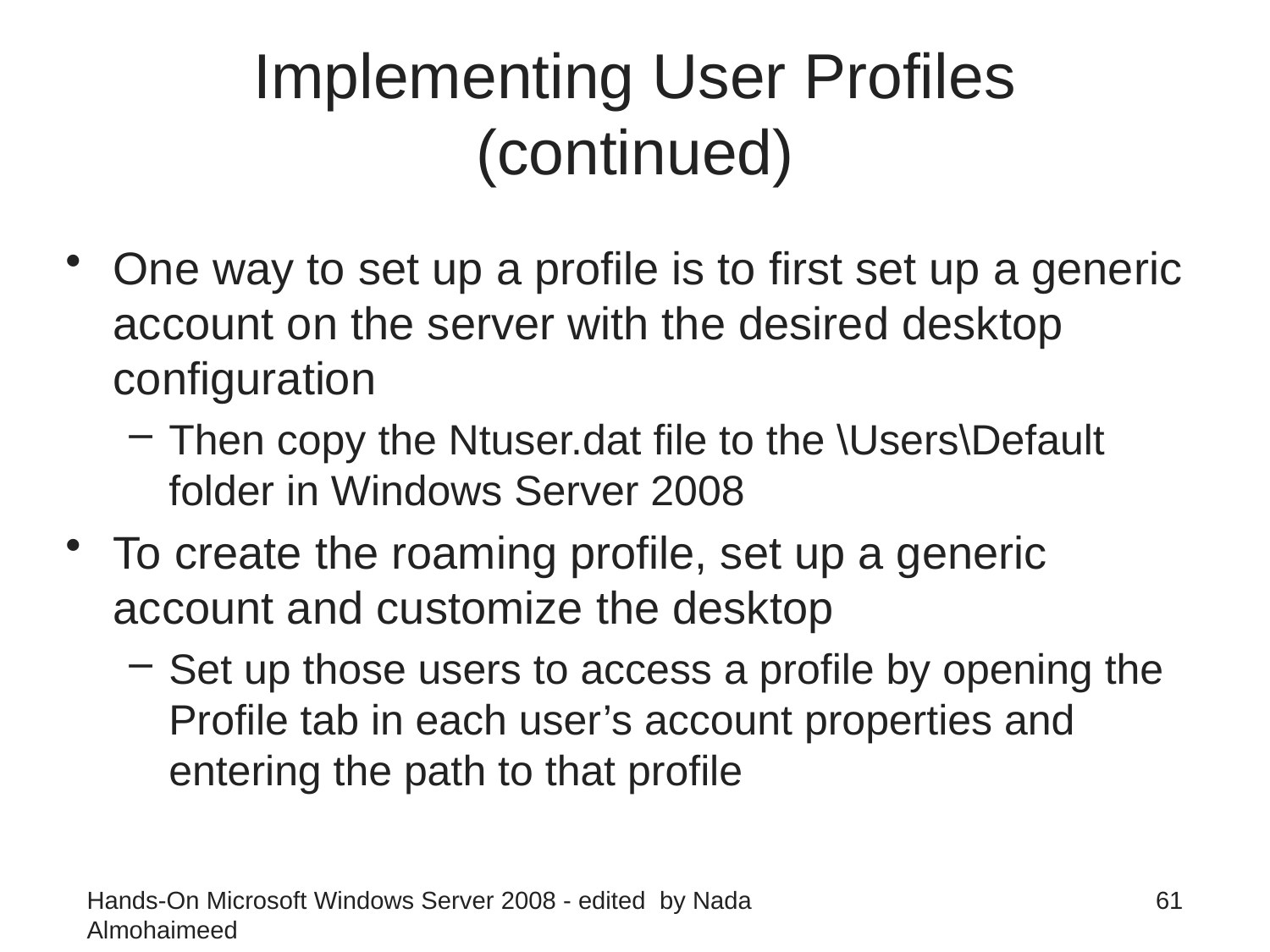

# Implementing User Profiles (continued)
One way to set up a profile is to first set up a generic account on the server with the desired desktop configuration
Then copy the Ntuser.dat file to the \Users\Default folder in Windows Server 2008
To create the roaming profile, set up a generic account and customize the desktop
Set up those users to access a profile by opening the Profile tab in each user’s account properties and entering the path to that profile
Hands-On Microsoft Windows Server 2008 - edited  by Nada Almohaimeed
61